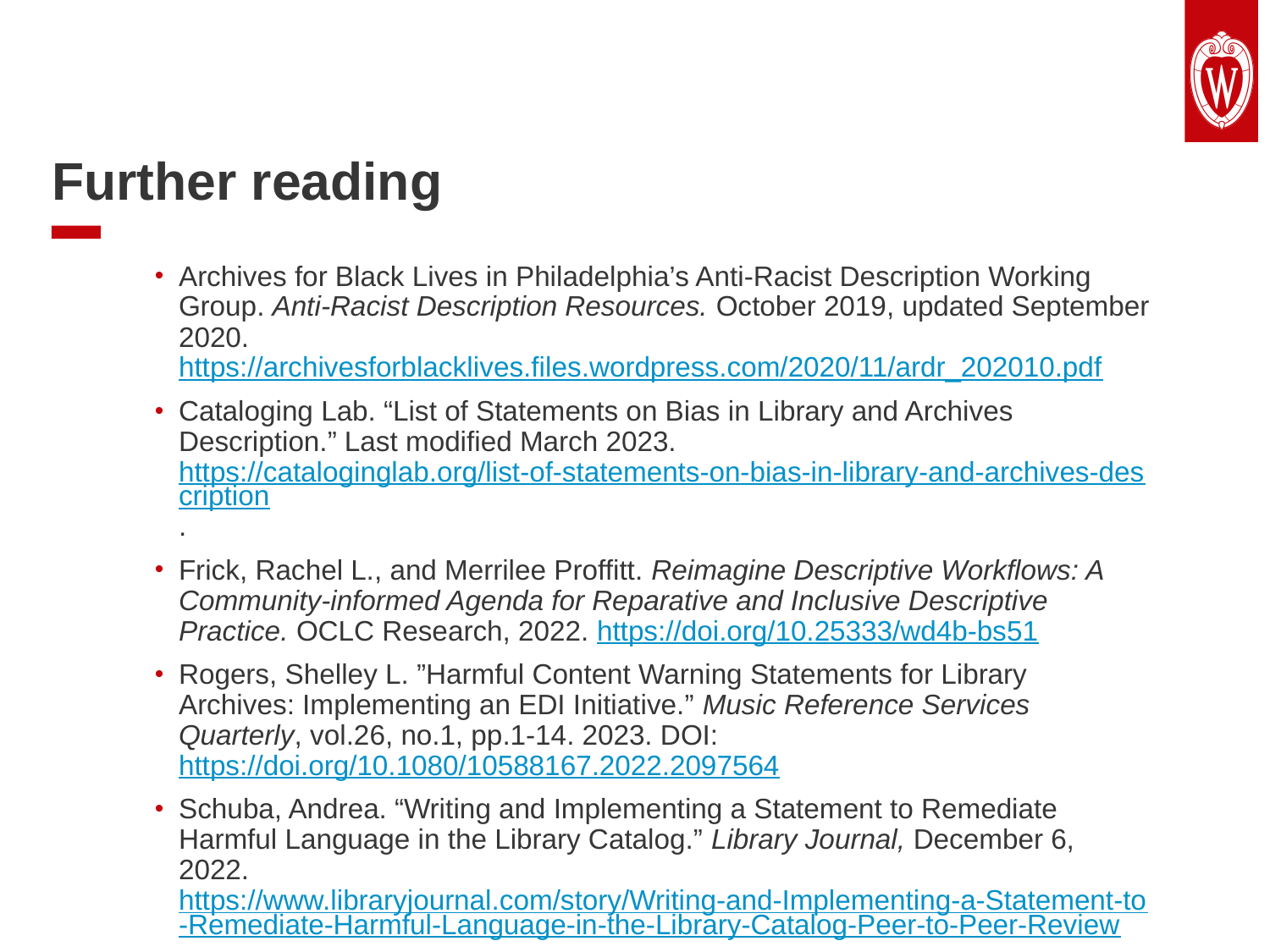

Further reading
Archives for Black Lives in Philadelphia’s Anti-Racist Description Working Group. Anti-Racist Description Resources. October 2019, updated September 2020. https://archivesforblacklives.files.wordpress.com/2020/11/ardr_202010.pdf
Cataloging Lab. “List of Statements on Bias in Library and Archives Description.” Last modified March 2023. https://cataloginglab.org/list-of-statements-on-bias-in-library-and-archives-description.
Frick, Rachel L., and Merrilee Proffitt. Reimagine Descriptive Workflows: A Community-informed Agenda for Reparative and Inclusive Descriptive Practice. OCLC Research, 2022. https://doi.org/10.25333/wd4b-bs51
Rogers, Shelley L. ”Harmful Content Warning Statements for Library Archives: Implementing an EDI Initiative.” Music Reference Services Quarterly, vol.26, no.1, pp.1-14. 2023. DOI: https://doi.org/10.1080/10588167.2022.2097564
Schuba, Andrea. “Writing and Implementing a Statement to Remediate Harmful Language in the Library Catalog.” Library Journal, December 6, 2022. https://www.libraryjournal.com/story/Writing-and-Implementing-a-Statement-to-Remediate-Harmful-Language-in-the-Library-Catalog-Peer-to-Peer-Review